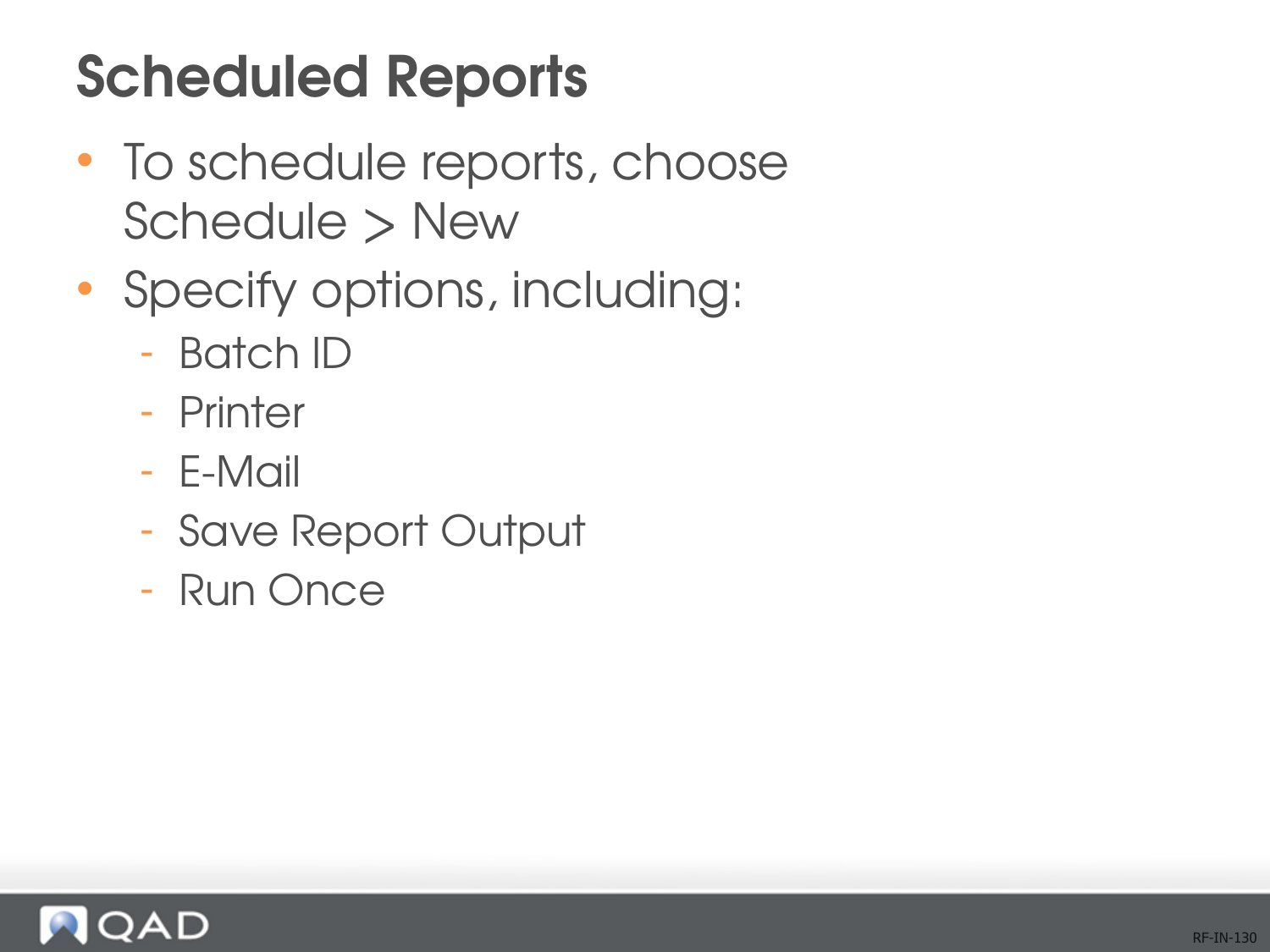

# Scheduled Reports
To schedule reports, choose
Schedule > New
Specify options, including:
Batch ID
Printer
E-Mail
Save Report Output
Run Once
RF-IN-130